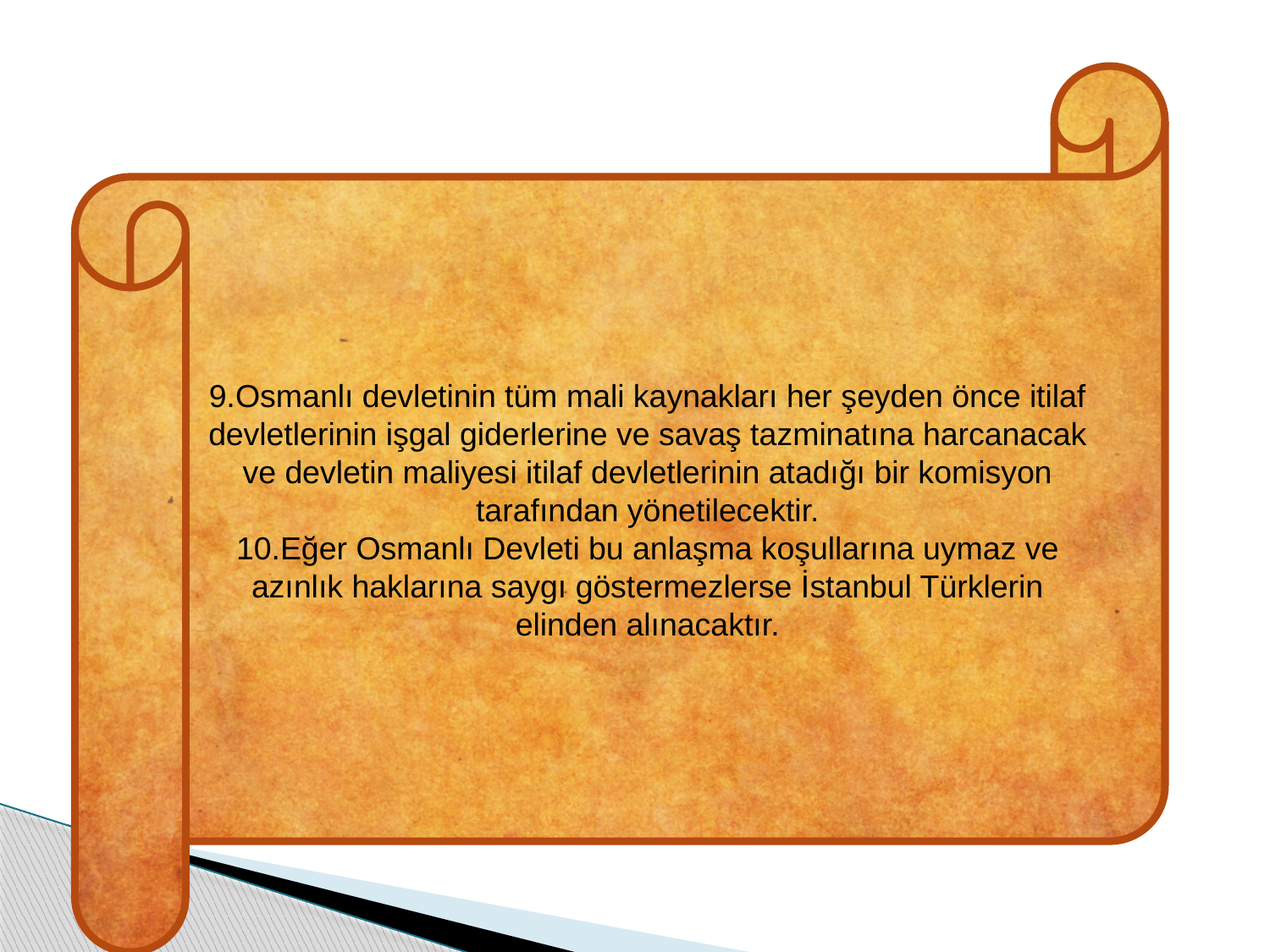

9.Osmanlı devletinin tüm mali kaynakları her şeyden önce itilaf devletlerinin işgal giderlerine ve savaş tazminatına harcanacak ve devletin maliyesi itilaf devletlerinin atadığı bir komisyon tarafından yönetilecektir.
10.Eğer Osmanlı Devleti bu anlaşma koşullarına uymaz ve azınlık haklarına saygı göstermezlerse İstanbul Türklerin elinden alınacaktır.